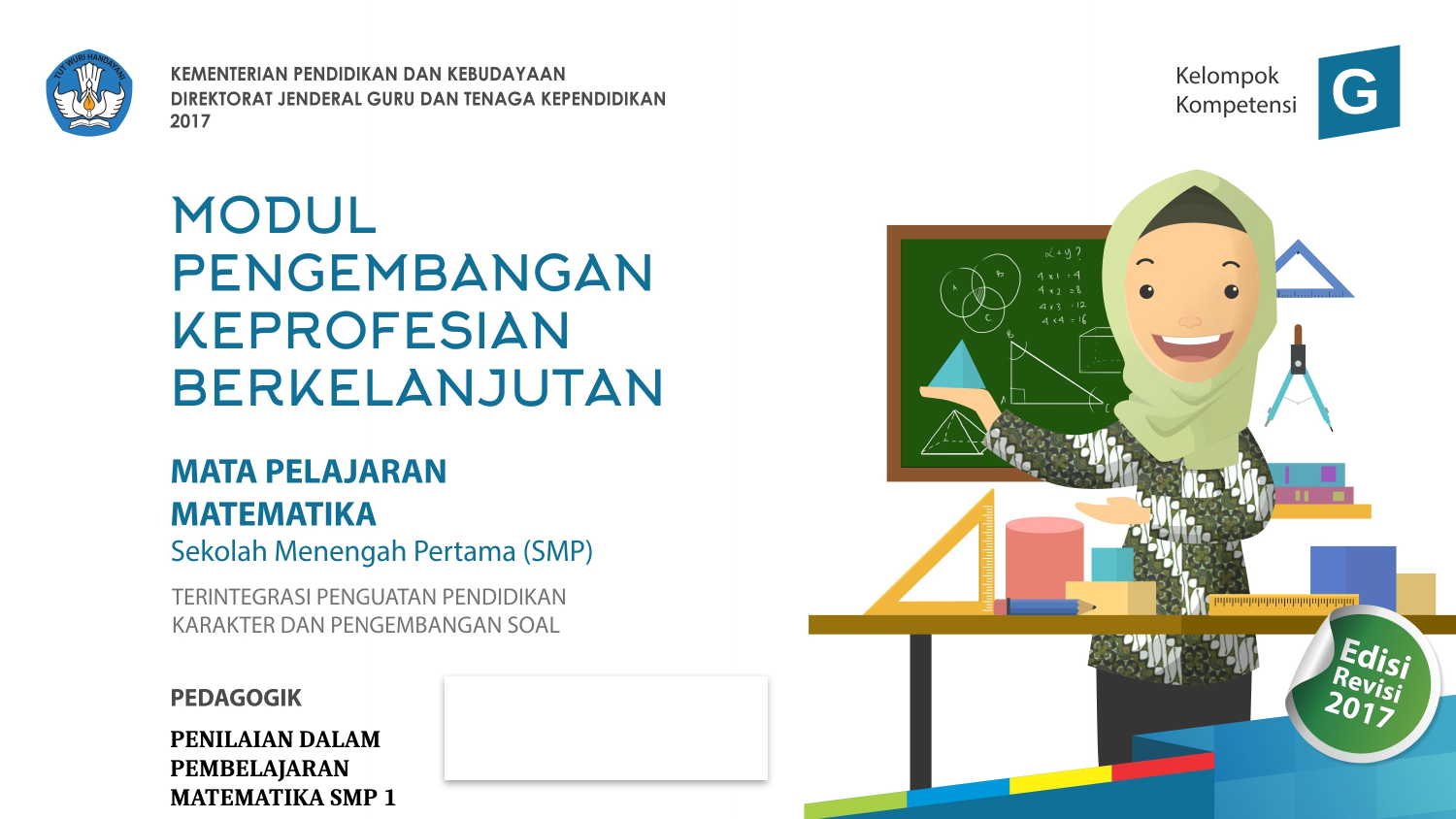

# G

Kajian Materi Bahasa Dan Sastra Indonesia SD
PENILAIAN DALAM PEMBELAJARAN MATEMATIKA SMP 1